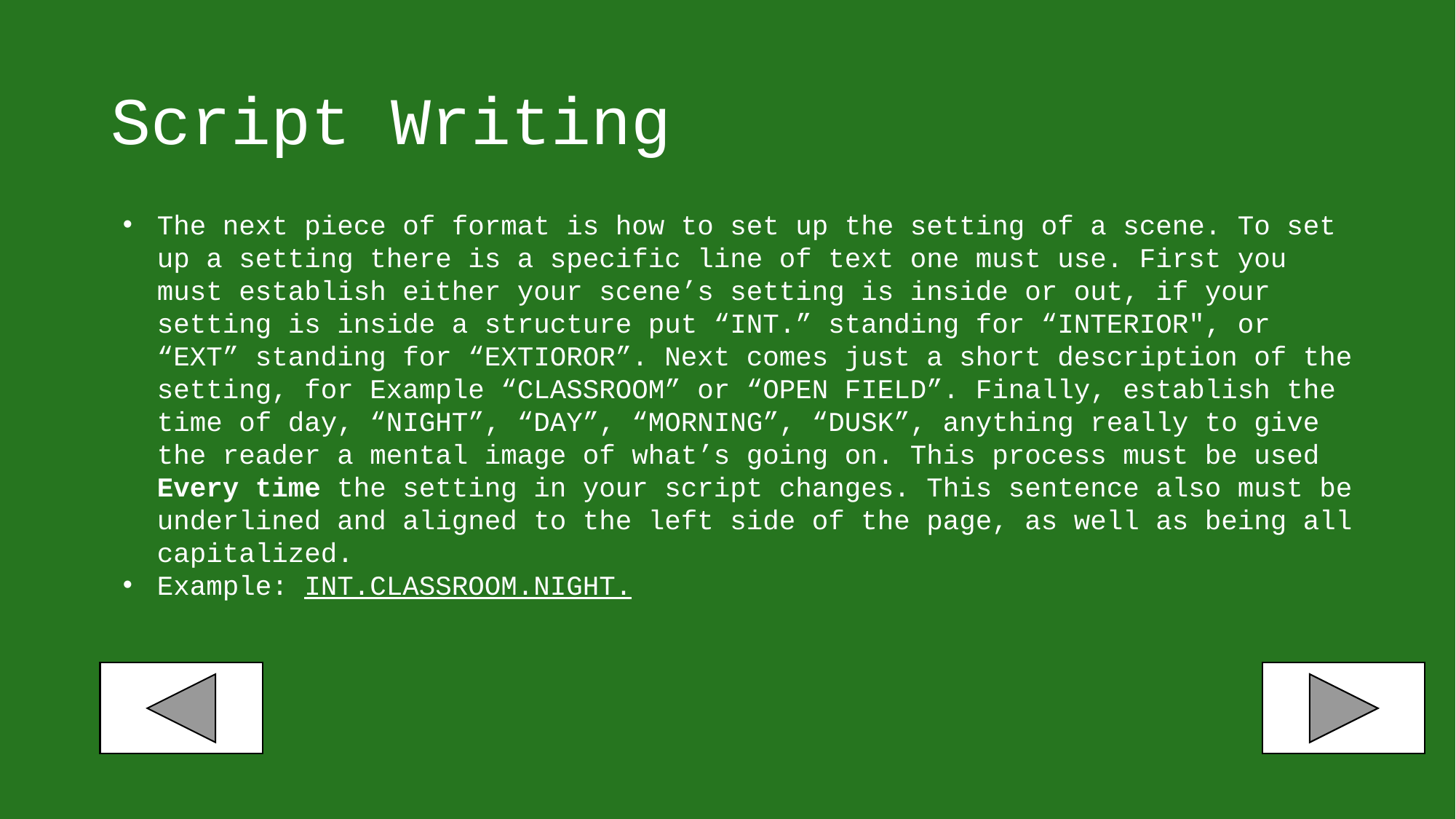

# Script Writing
The next piece of format is how to set up the setting of a scene. To set up a setting there is a specific line of text one must use. First you must establish either your scene’s setting is inside or out, if your setting is inside a structure put “INT.” standing for “INTERIOR", or “EXT” standing for “EXTIOROR”. Next comes just a short description of the setting, for Example “CLASSROOM” or “OPEN FIELD”. Finally, establish the time of day, “NIGHT”, “DAY”, “MORNING”, “DUSK”, anything really to give the reader a mental image of what’s going on. This process must be used Every time the setting in your script changes. This sentence also must be underlined and aligned to the left side of the page, as well as being all capitalized.
Example: INT.CLASSROOM.NIGHT.